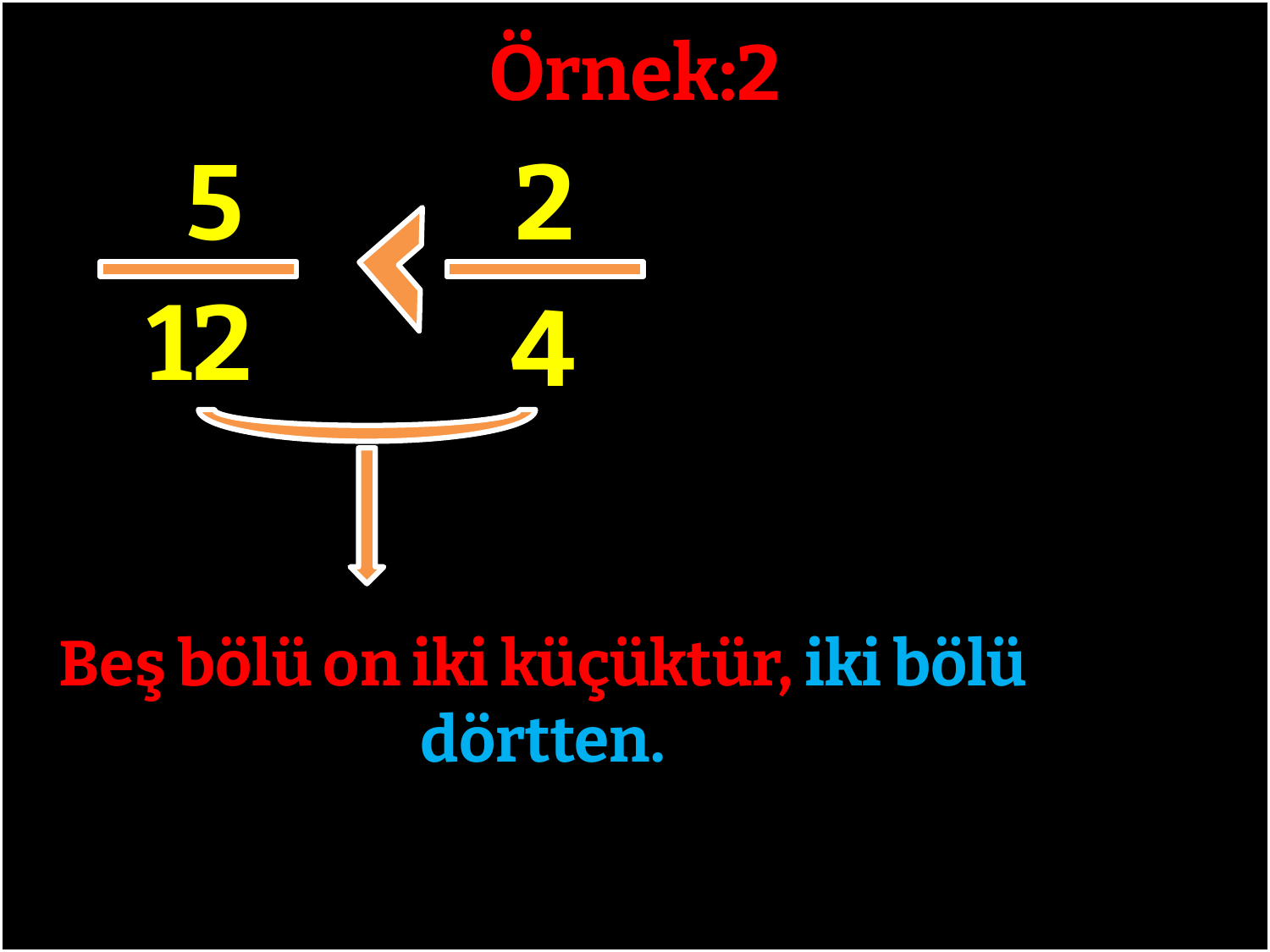

Örnek:2
5
2

12
4
#

Beş bölü on iki küçüktür, iki bölü dörtten.